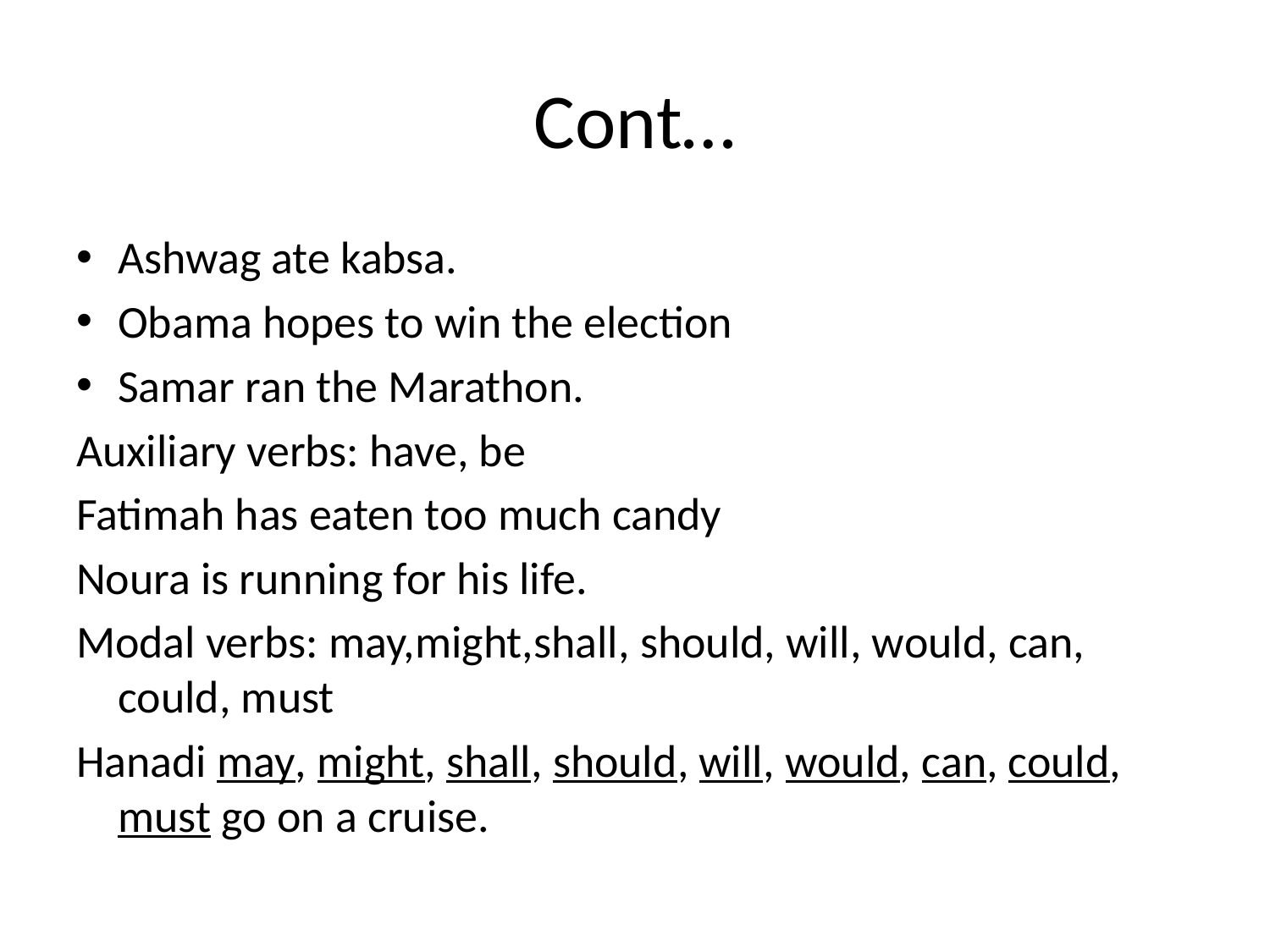

# Cont…
Ashwag ate kabsa.
Obama hopes to win the election
Samar ran the Marathon.
Auxiliary verbs: have, be
Fatimah has eaten too much candy
Noura is running for his life.
Modal verbs: may,might,shall, should, will, would, can, could, must
Hanadi may, might, shall, should, will, would, can, could, must go on a cruise.